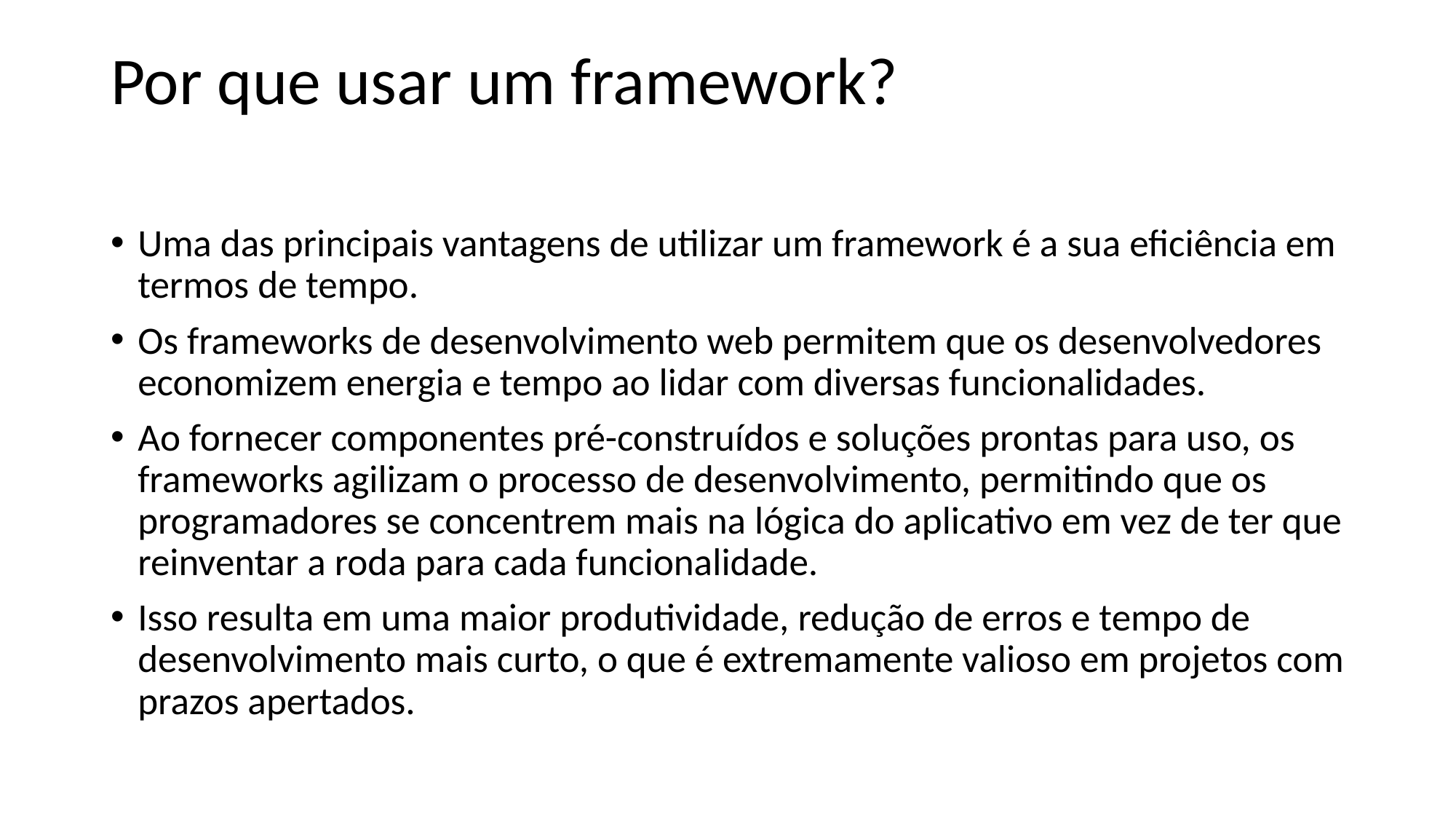

# Por que usar um framework?
Uma das principais vantagens de utilizar um framework é a sua eficiência em termos de tempo.
Os frameworks de desenvolvimento web permitem que os desenvolvedores economizem energia e tempo ao lidar com diversas funcionalidades.
Ao fornecer componentes pré-construídos e soluções prontas para uso, os frameworks agilizam o processo de desenvolvimento, permitindo que os programadores se concentrem mais na lógica do aplicativo em vez de ter que reinventar a roda para cada funcionalidade.
Isso resulta em uma maior produtividade, redução de erros e tempo de desenvolvimento mais curto, o que é extremamente valioso em projetos com prazos apertados.